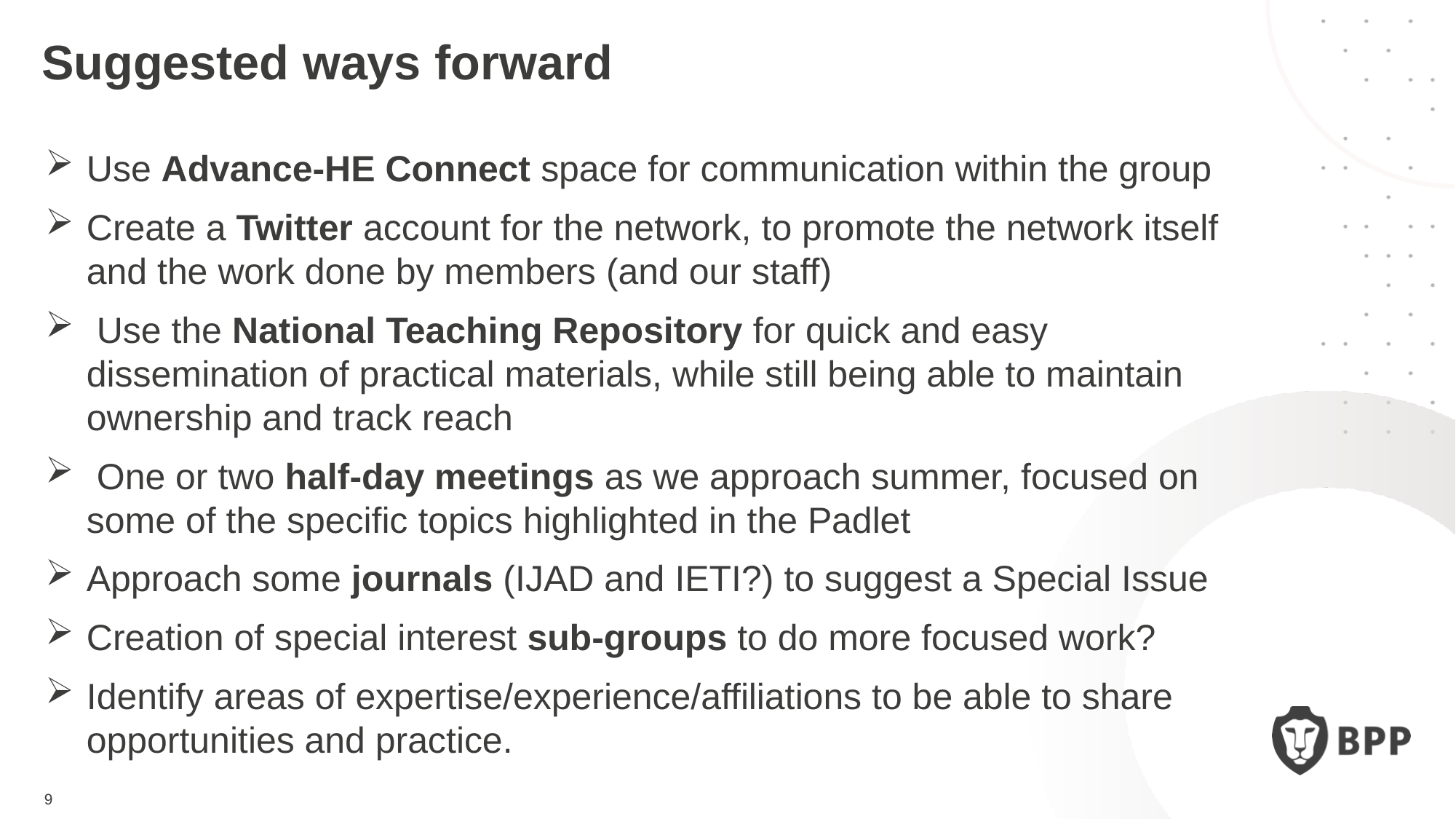

Suggested ways forward
Use Advance-HE Connect space for communication within the group
Create a Twitter account for the network, to promote the network itself and the work done by members (and our staff)
 Use the National Teaching Repository for quick and easy dissemination of practical materials, while still being able to maintain ownership and track reach
 One or two half-day meetings as we approach summer, focused on some of the specific topics highlighted in the Padlet
Approach some journals (IJAD and IETI?) to suggest a Special Issue
Creation of special interest sub-groups to do more focused work?
Identify areas of expertise/experience/affiliations to be able to share opportunities and practice.
9